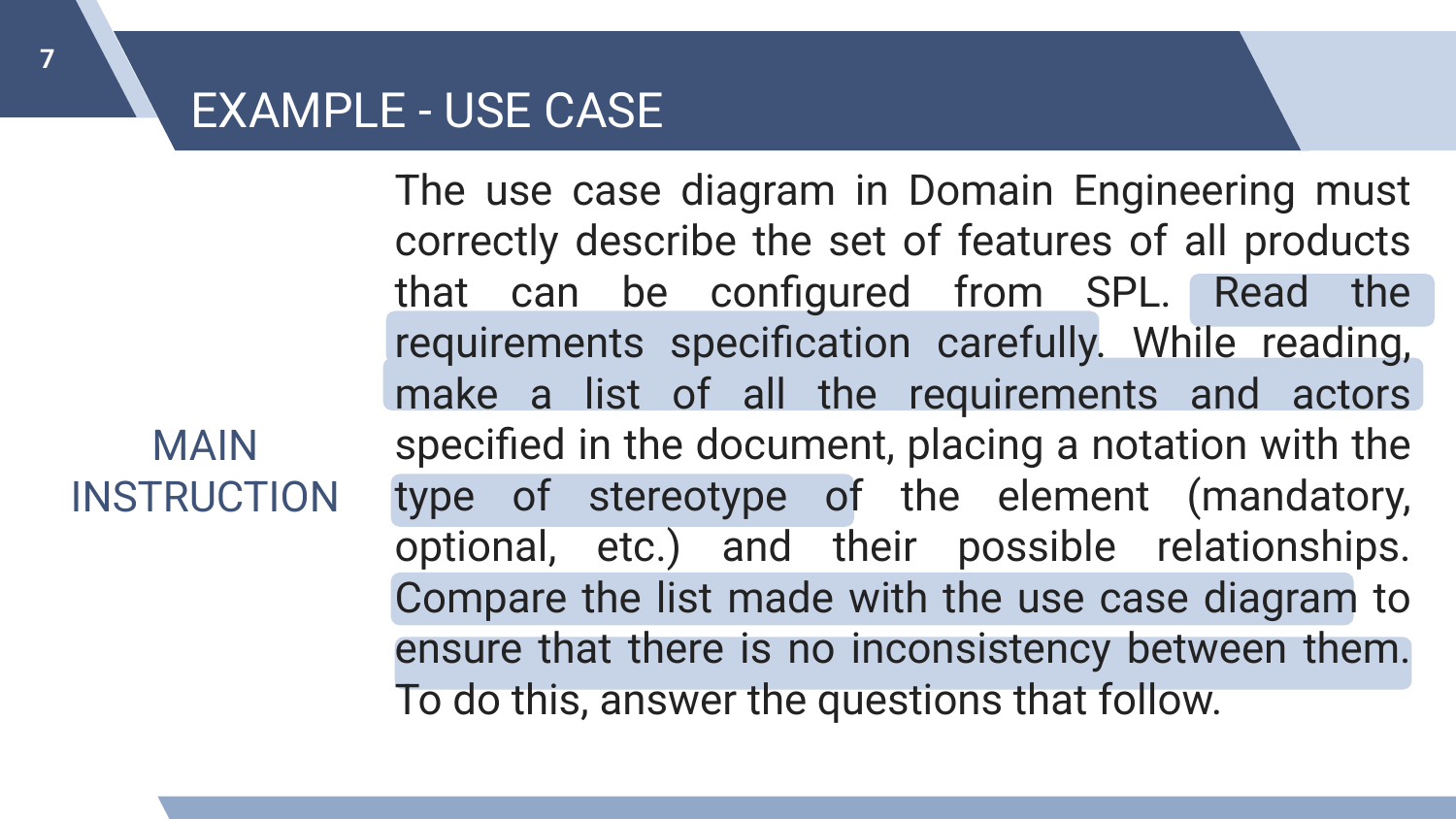

7
# EXAMPLE - USE CASE
The use case diagram in Domain Engineering must correctly describe the set of features of all products that can be configured from SPL. Read the requirements specification carefully. While reading, make a list of all the requirements and actors specified in the document, placing a notation with the type of stereotype of the element (mandatory, optional, etc.) and their possible relationships. Compare the list made with the use case diagram to ensure that there is no inconsistency between them. To do this, answer the questions that follow.

MAIN INSTRUCTION